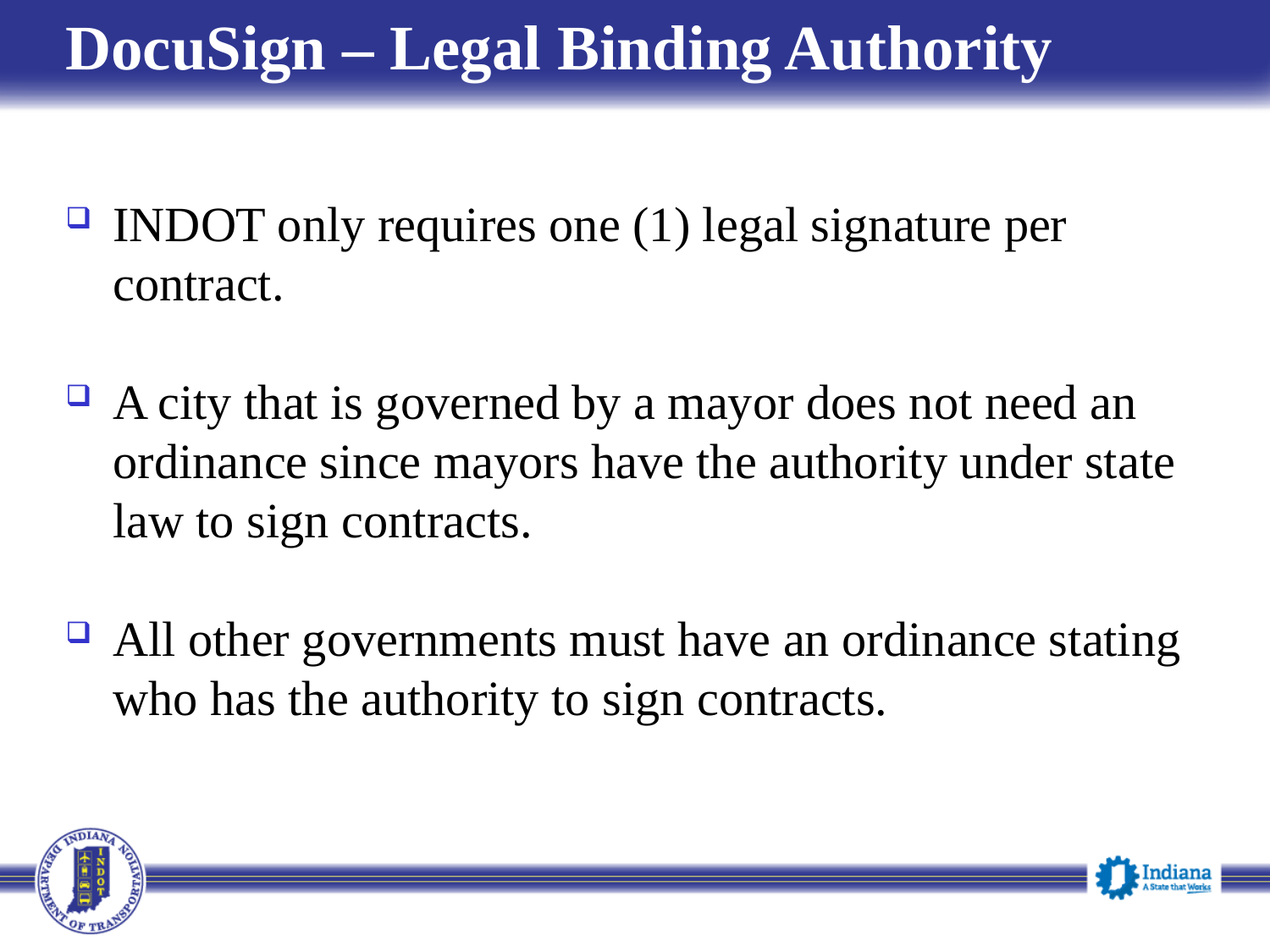

# DocuSign ‒ Legal Binding Authority

INDOT only requires one (1) legal signature per contract.

A city that is governed by a mayor does not need an ordinance since mayors have the authority under state law to sign contracts.

All other governments must have an ordinance stating who has the authority to sign contracts.